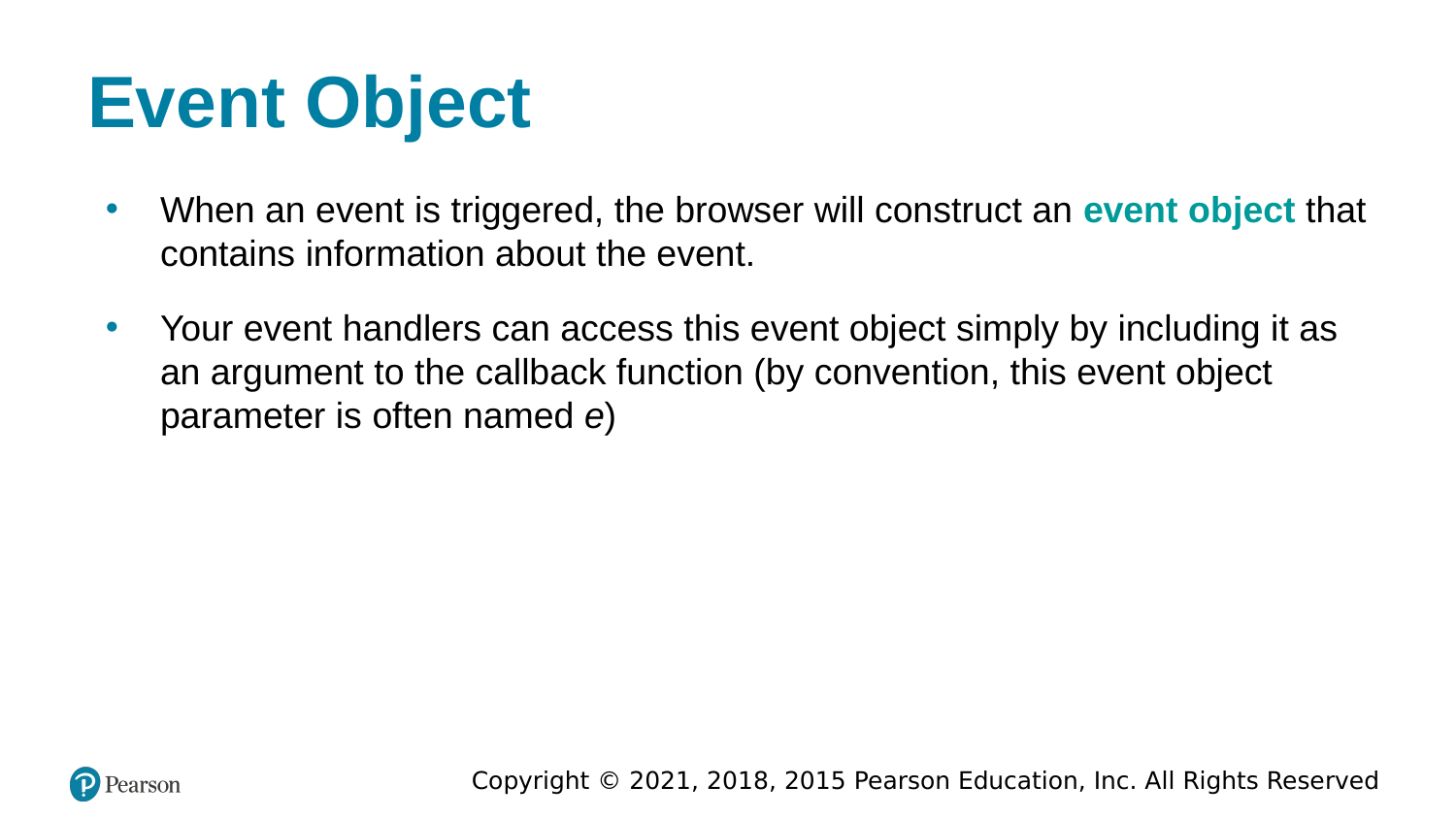

# Event Object
When an event is triggered, the browser will construct an event object that contains information about the event.
Your event handlers can access this event object simply by including it as an argument to the callback function (by convention, this event object parameter is often named e)